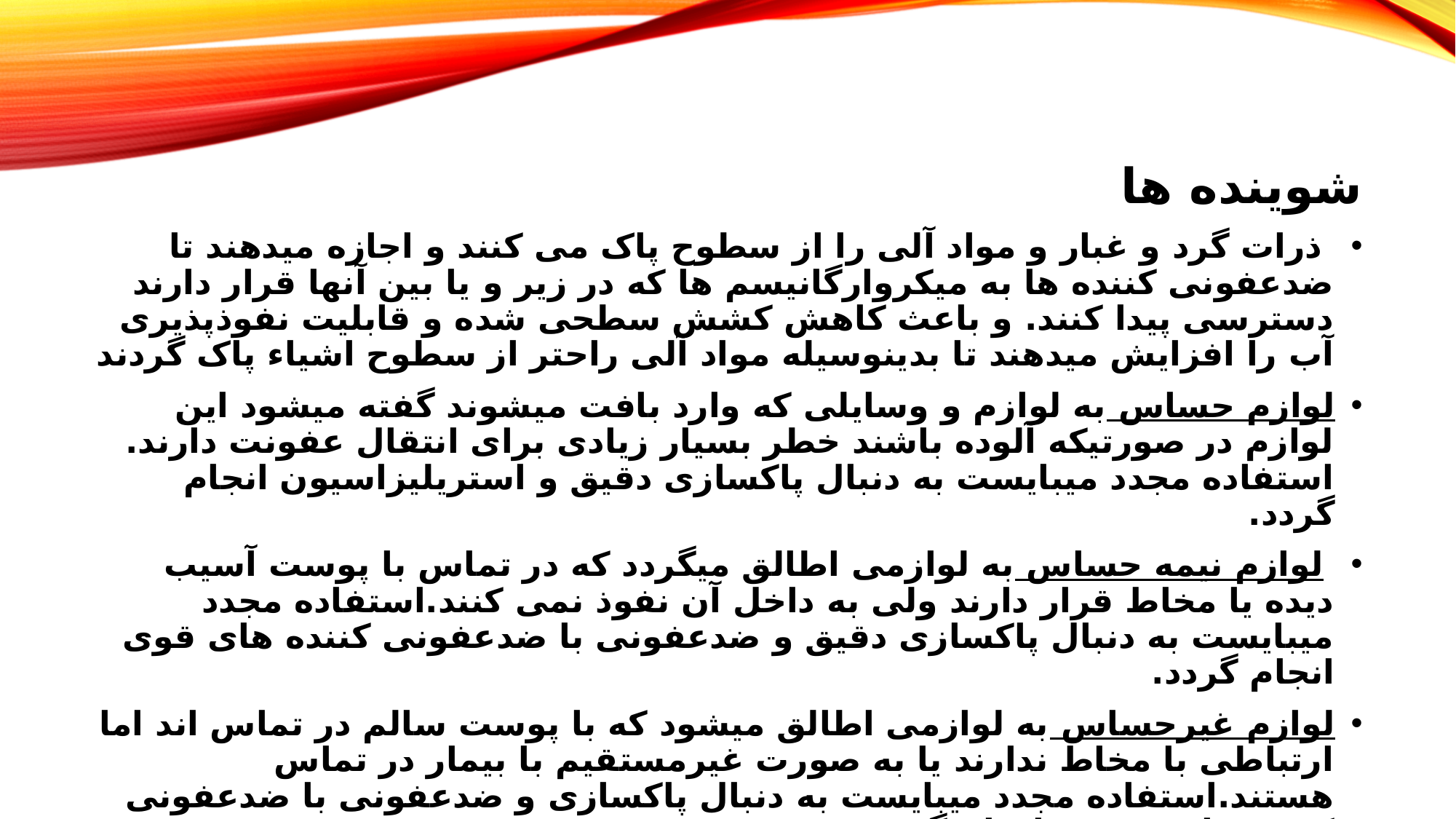

شوینده ها
 ذرات گرد و غبار و مواد آلی را از سطوح پاک می کنند و اجازه میدهند تا ضدعفونی کننده ها به میکروارگانیسم ها که در زیر و یا بین آنها قرار دارند دسترسی پیدا کنند. و باعث کاهش کشش سطحی شده و قابلیت نفوذپذیری آب را افزایش میدهند تا بدینوسیله مواد آلی راحتر از سطوح اشیاء پاک گردند
لوازم حساس به لوازم و وسایلی که وارد بافت میشوند گفته میشود این لوازم در صورتیکه آلوده باشند خطر بسیار زیادی برای انتقال عفونت دارند. استفاده مجدد میبایست به دنبال پاکسازی دقیق و استریلیزاسیون انجام گردد.
 لوازم نیمه حساس به لوازمی اطالق میگردد که در تماس با پوست آسیب دیده یا مخاط قرار دارند ولی به داخل آن نفوذ نمی کنند.استفاده مجدد میبایست به دنبال پاکسازی دقیق و ضدعفونی با ضدعفونی کننده های قوی انجام گردد.
لوازم غیرحساس به لوازمی اطالق میشود که با پوست سالم در تماس اند اما ارتباطی با مخاط ندارند یا به صورت غیرمستقیم با بیمار در تماس هستند.استفاده مجدد میبایست به دنبال پاکسازی و ضدعفونی با ضدعفونی کننده های ضعیف انجام گردد.